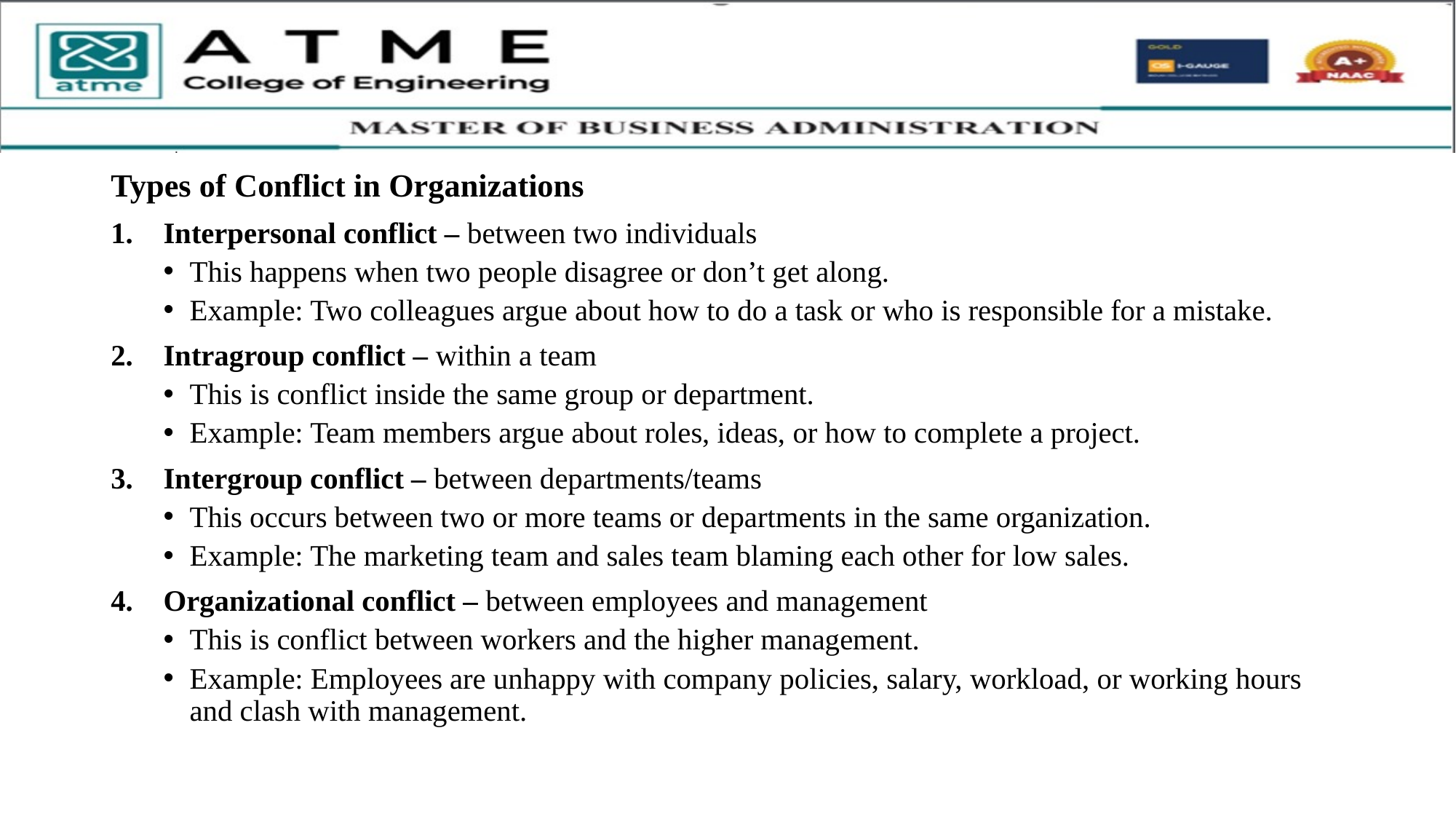

Types of Conflict in Organizations
Interpersonal conflict – between two individuals
This happens when two people disagree or don’t get along.
Example: Two colleagues argue about how to do a task or who is responsible for a mistake.
Intragroup conflict – within a team
This is conflict inside the same group or department.
Example: Team members argue about roles, ideas, or how to complete a project.
Intergroup conflict – between departments/teams
This occurs between two or more teams or departments in the same organization.
Example: The marketing team and sales team blaming each other for low sales.
Organizational conflict – between employees and management
This is conflict between workers and the higher management.
Example: Employees are unhappy with company policies, salary, workload, or working hours and clash with management.